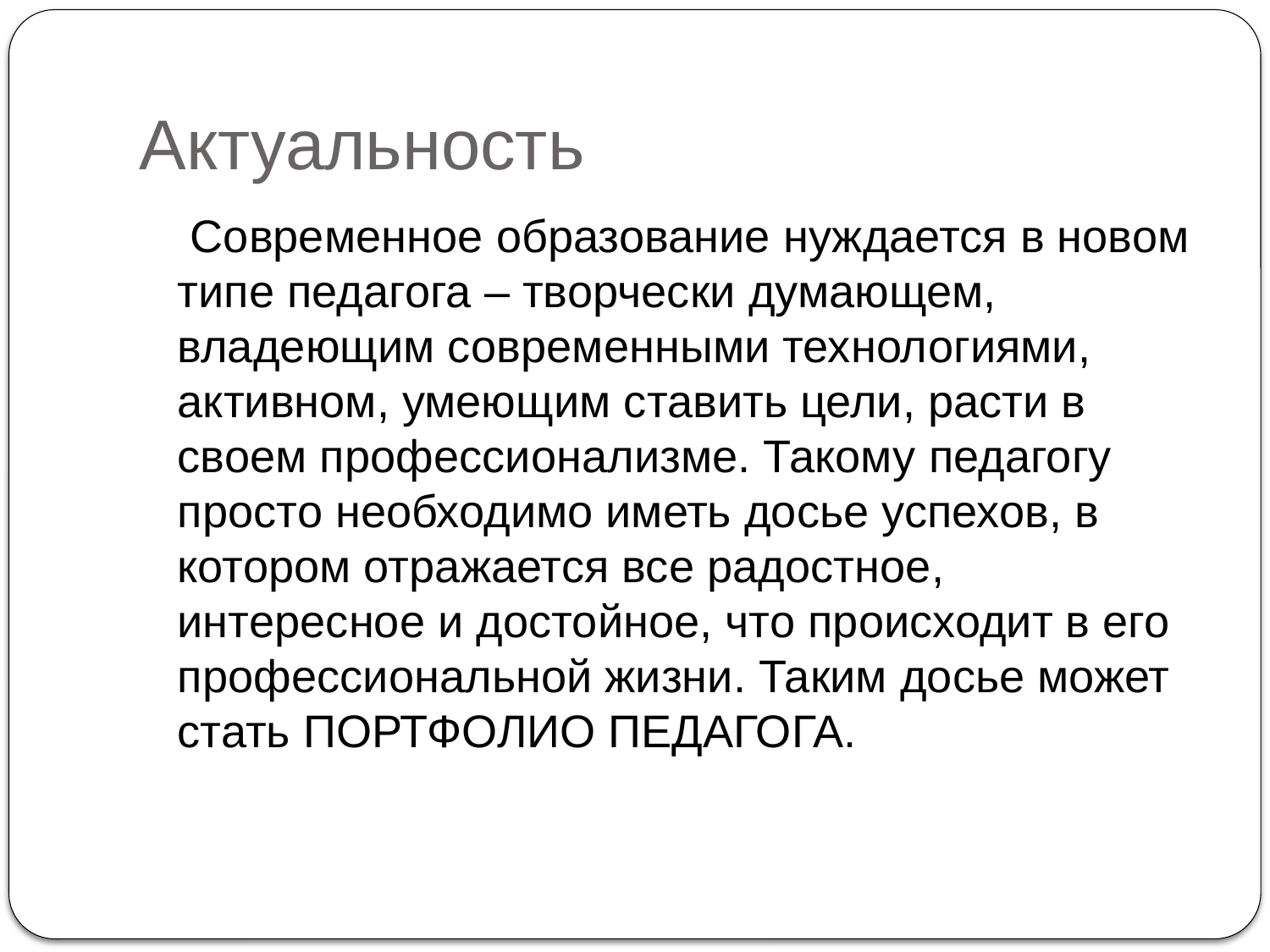

# Актуальность
    Современное образование нуждается в новом типе педагога – творчески думающем, владеющим современными технологиями, активном, умеющим ставить цели, расти в своем профессионализме. Такому педагогу просто необходимо иметь досье успехов, в котором отражается все радостное, интересное и достойное, что происходит в его профессиональной жизни. Таким досье может стать ПОРТФОЛИО ПЕДАГОГА.